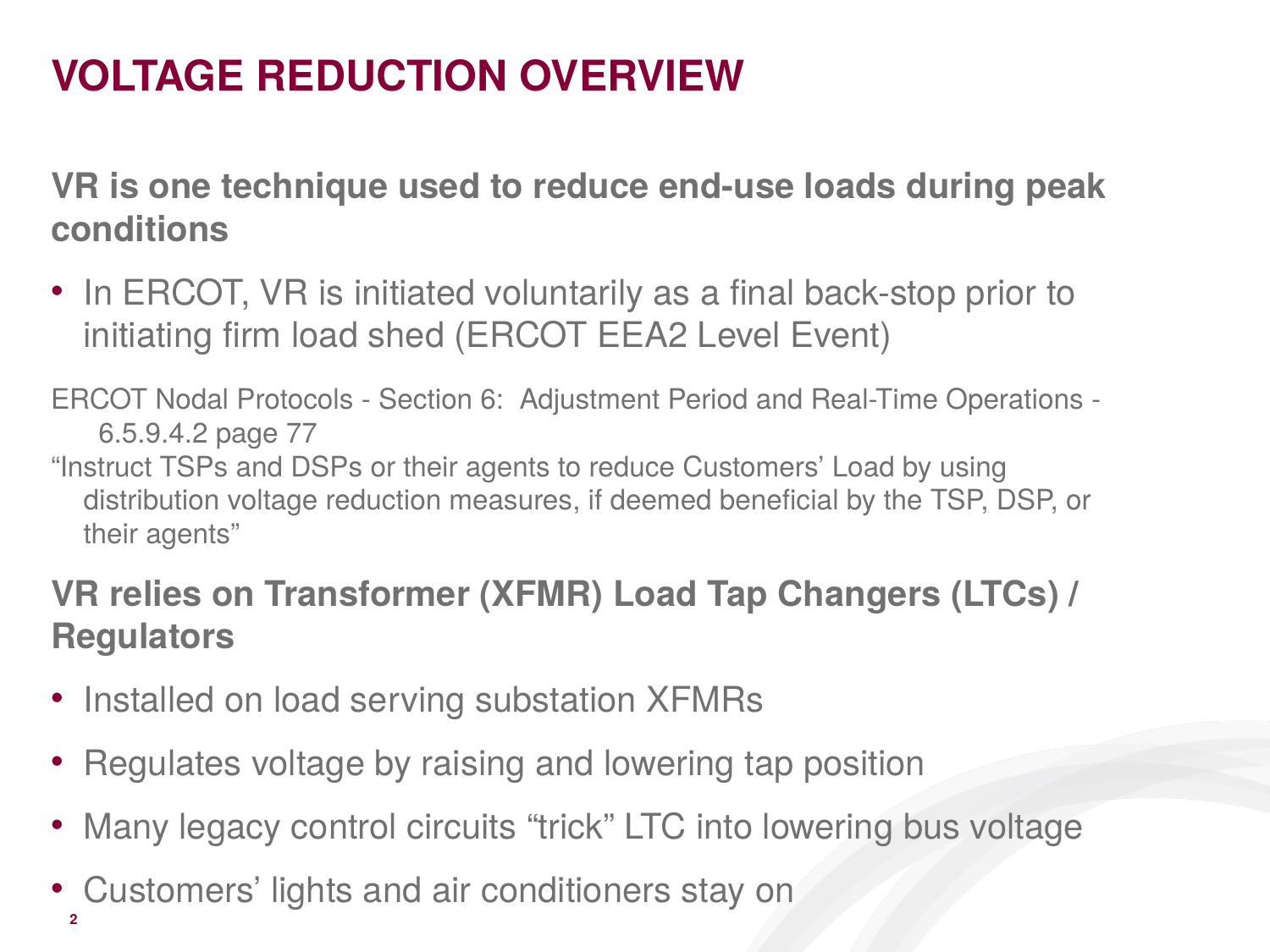

# VOLTAGE REDUCTION OVERVIEW
VR is one technique used to reduce end-use loads during peak conditions
In ERCOT, VR is initiated voluntarily as a final back-stop prior to initiating firm load shed (ERCOT EEA2 Level Event)
ERCOT Nodal Protocols - Section 6:  Adjustment Period and Real-Time Operations - 6.5.9.4.2 page 77
“Instruct TSPs and DSPs or their agents to reduce Customers’ Load by using distribution voltage reduction measures, if deemed beneficial by the TSP, DSP, or their agents”
VR relies on Transformer (XFMR) Load Tap Changers (LTCs) / Regulators
Installed on load serving substation XFMRs
Regulates voltage by raising and lowering tap position
Many legacy control circuits “trick” LTC into lowering bus voltage
Customers’ lights and air conditioners stay on

2